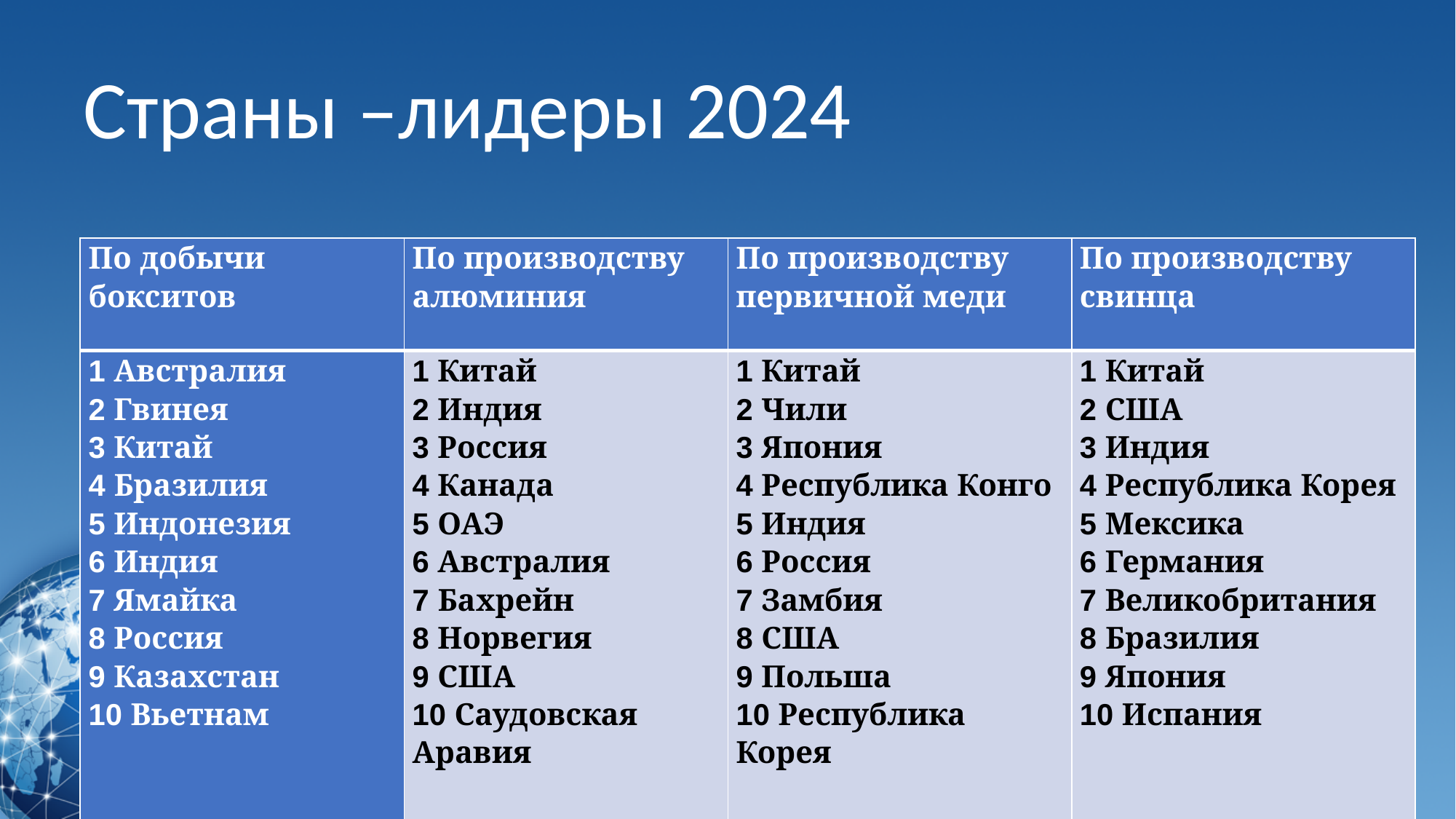

# Страны –лидеры 2024
| По добычи бокситов | По производству алюминия | По производству первичной меди | По производству свинца |
| --- | --- | --- | --- |
| 1 Австралия 2 Гвинея 3 Китай 4 Бразилия 5 Индонезия 6 Индия 7 Ямайка 8 Россия 9 Казахстан 10 Вьетнам | 1 Китай 2 Индия 3 Россия 4 Канада 5 ОАЭ 6 Австралия 7 Бахрейн 8 Норвегия 9 США 10 Саудовская Аравия | 1 Китай 2 Чили 3 Япония 4 Республика Конго 5 Индия 6 Россия 7 Замбия 8 США 9 Польша 10 Республика Корея | 1 Китай 2 США 3 Индия 4 Республика Корея 5 Мексика 6 Германия 7 Великобритания 8 Бразилия 9 Япония 10 Испания |